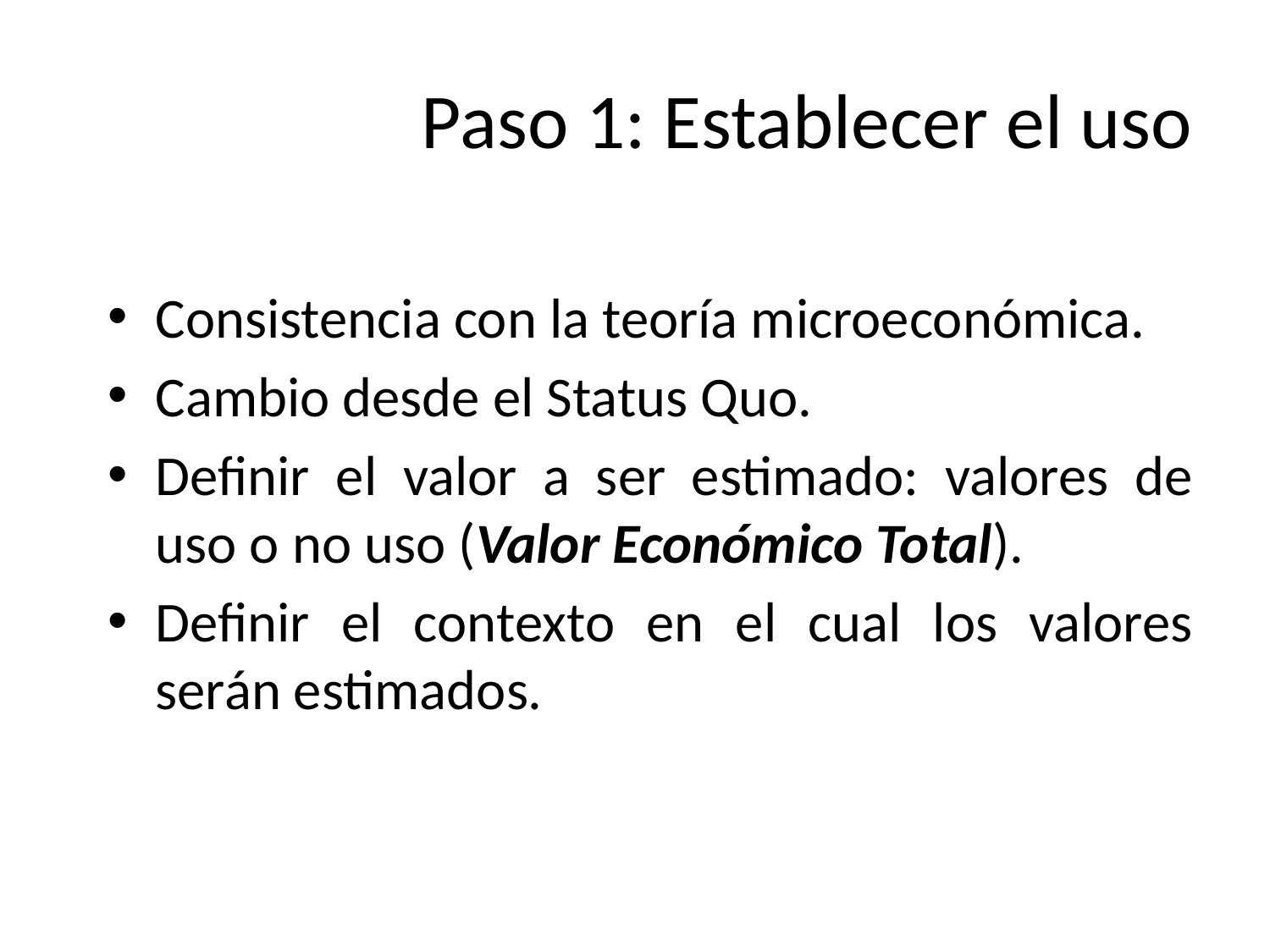

# Paso 1: Establecer el uso
Consistencia con la teoría microeconómica.
Cambio desde el Status Quo.
Definir el valor a ser estimado: valores de uso o no uso (Valor Económico Total).
Definir el contexto en el cual los valores serán estimados.